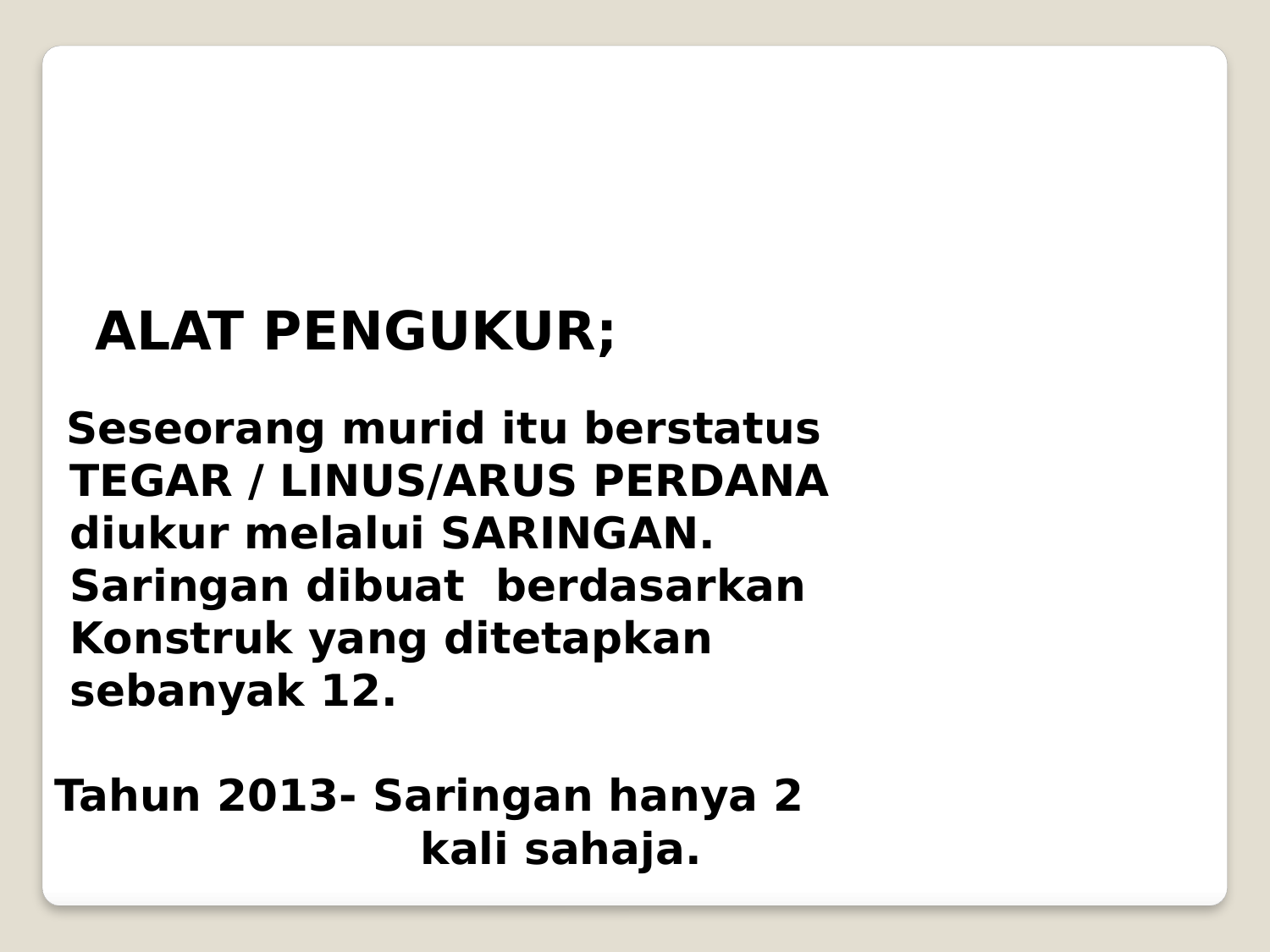

ALAT PENGUKUR;
 Seseorang murid itu berstatus
 TEGAR / LINUS/ARUS PERDANA
 diukur melalui SARINGAN.
 Saringan dibuat  berdasarkan
 Konstruk yang ditetapkan
 sebanyak 12.
Tahun 2013- Saringan hanya 2
                        kali sahaja.